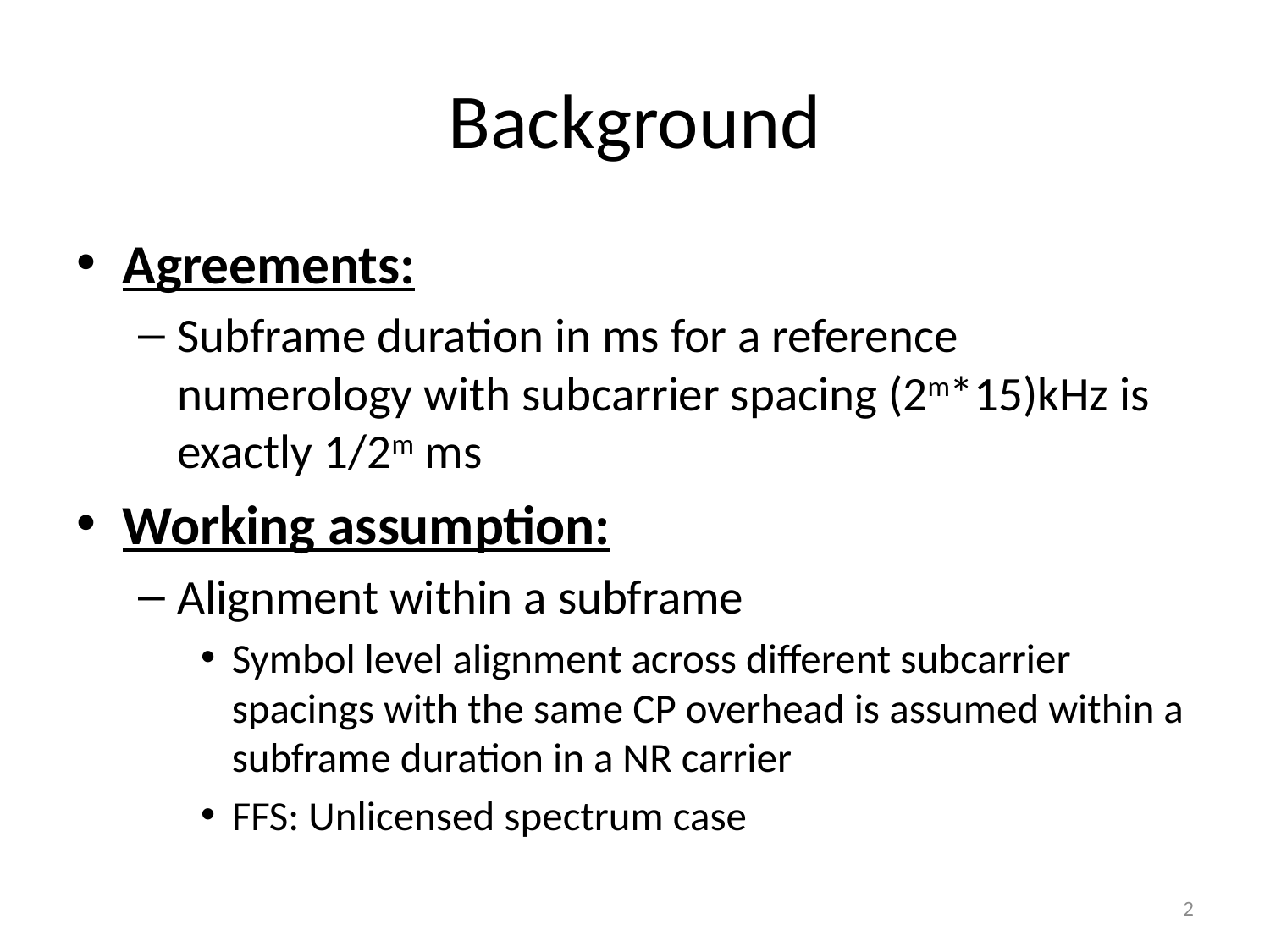

# Background
Agreements:
Subframe duration in ms for a reference numerology with subcarrier spacing (2m*15)kHz is exactly 1/2m ms
Working assumption:
Alignment within a subframe
Symbol level alignment across different subcarrier spacings with the same CP overhead is assumed within a subframe duration in a NR carrier
FFS: Unlicensed spectrum case

2